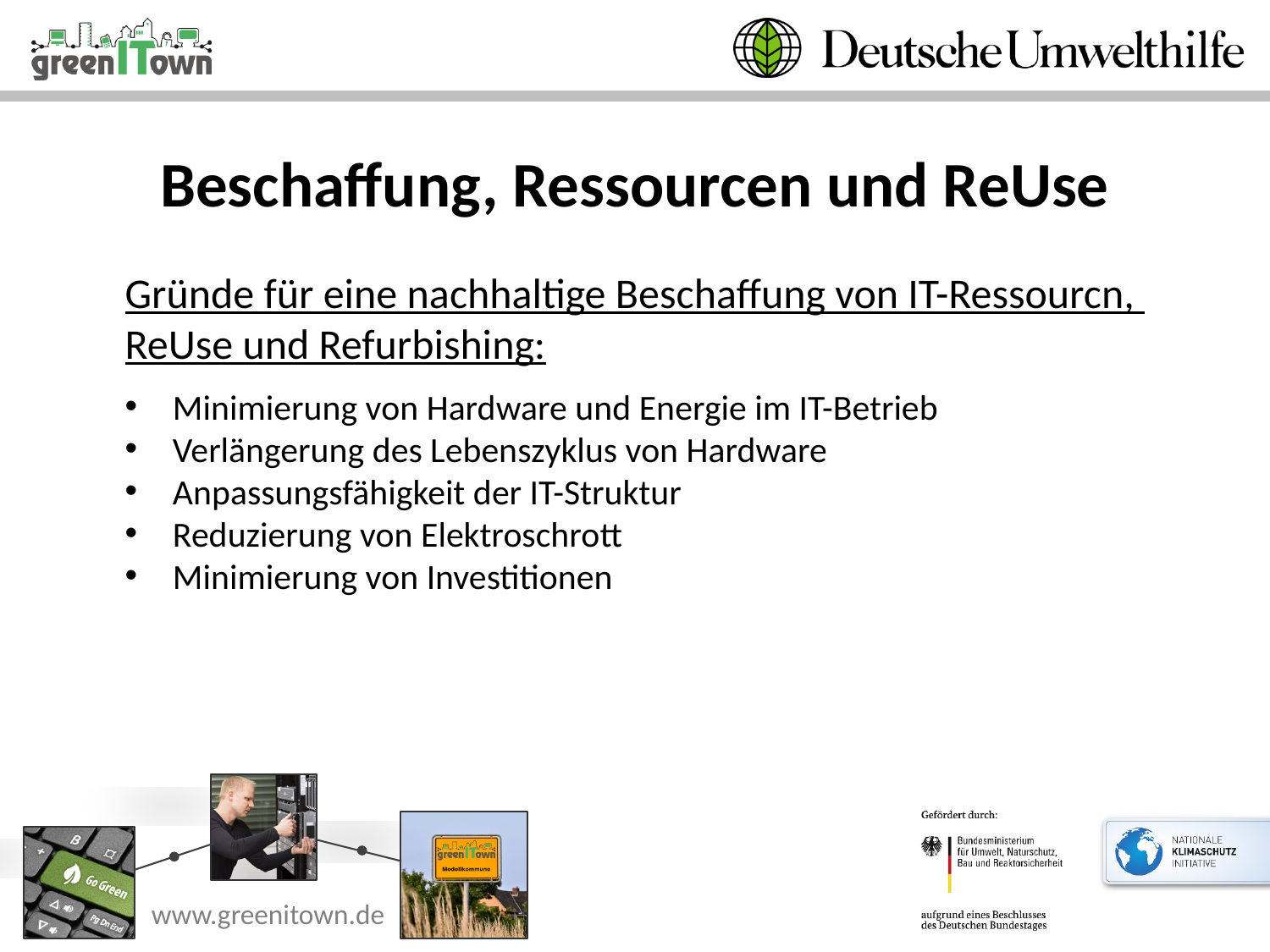

Beschaffung, Ressourcen und ReUse
Gründe für eine nachhaltige Beschaffung von IT-Ressourcn,
ReUse und Refurbishing:

Minimierung von Hardware und Energie im IT-Betrieb
Verlängerung des Lebenszyklus von Hardware
Anpassungsfähigkeit der IT-Struktur
Reduzierung von Elektroschrott
Minimierung von Investitionen